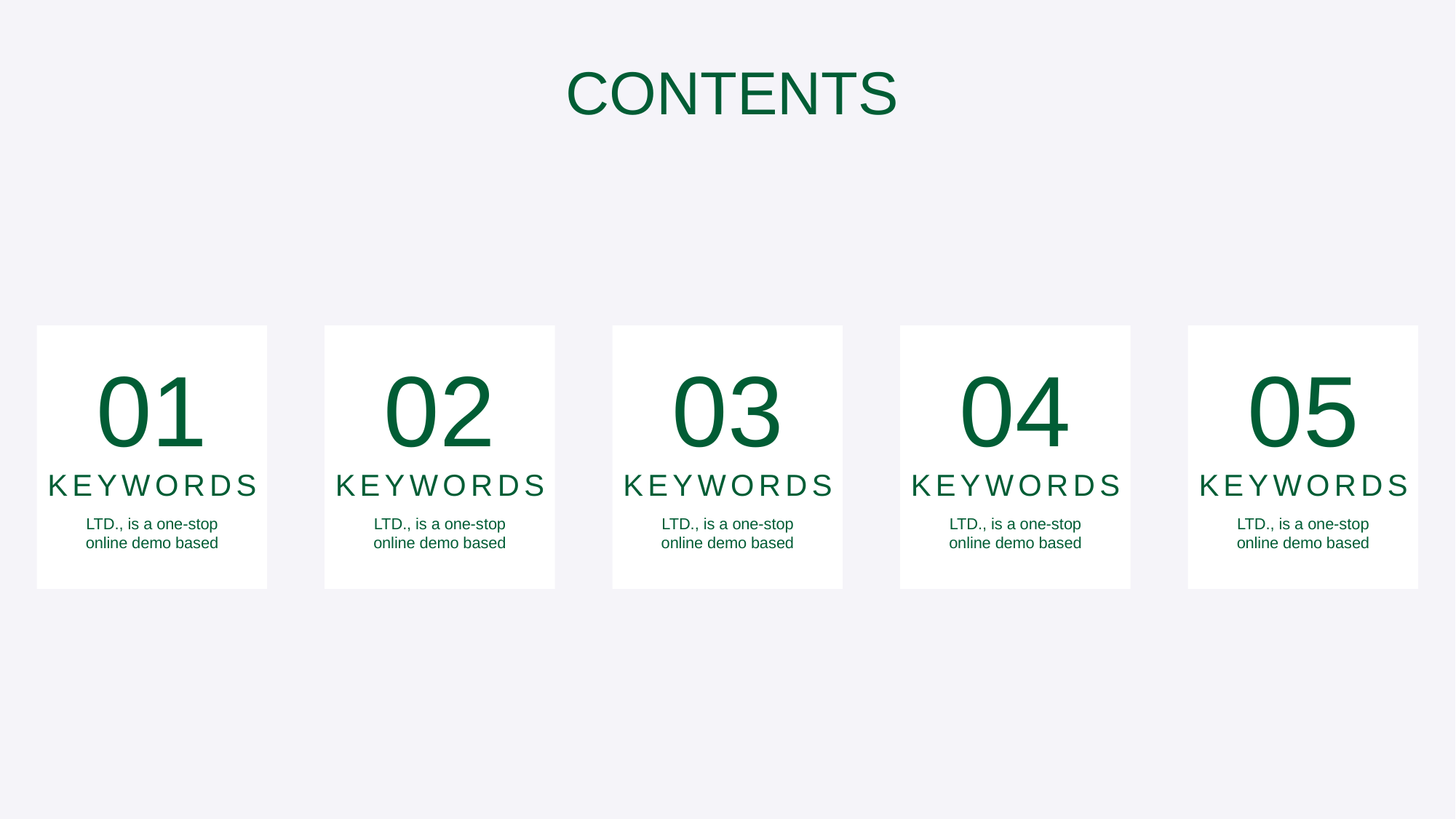

CONTENTS

01
KEYWORDS
LTD., is a one-stop online demo based design

02
KEYWORDS
LTD., is a one-stop online demo based design

03
KEYWORDS
LTD., is a one-stop online demo based design

04
KEYWORDS
LTD., is a one-stop online demo based design

05
KEYWORDS
LTD., is a one-stop online demo based design